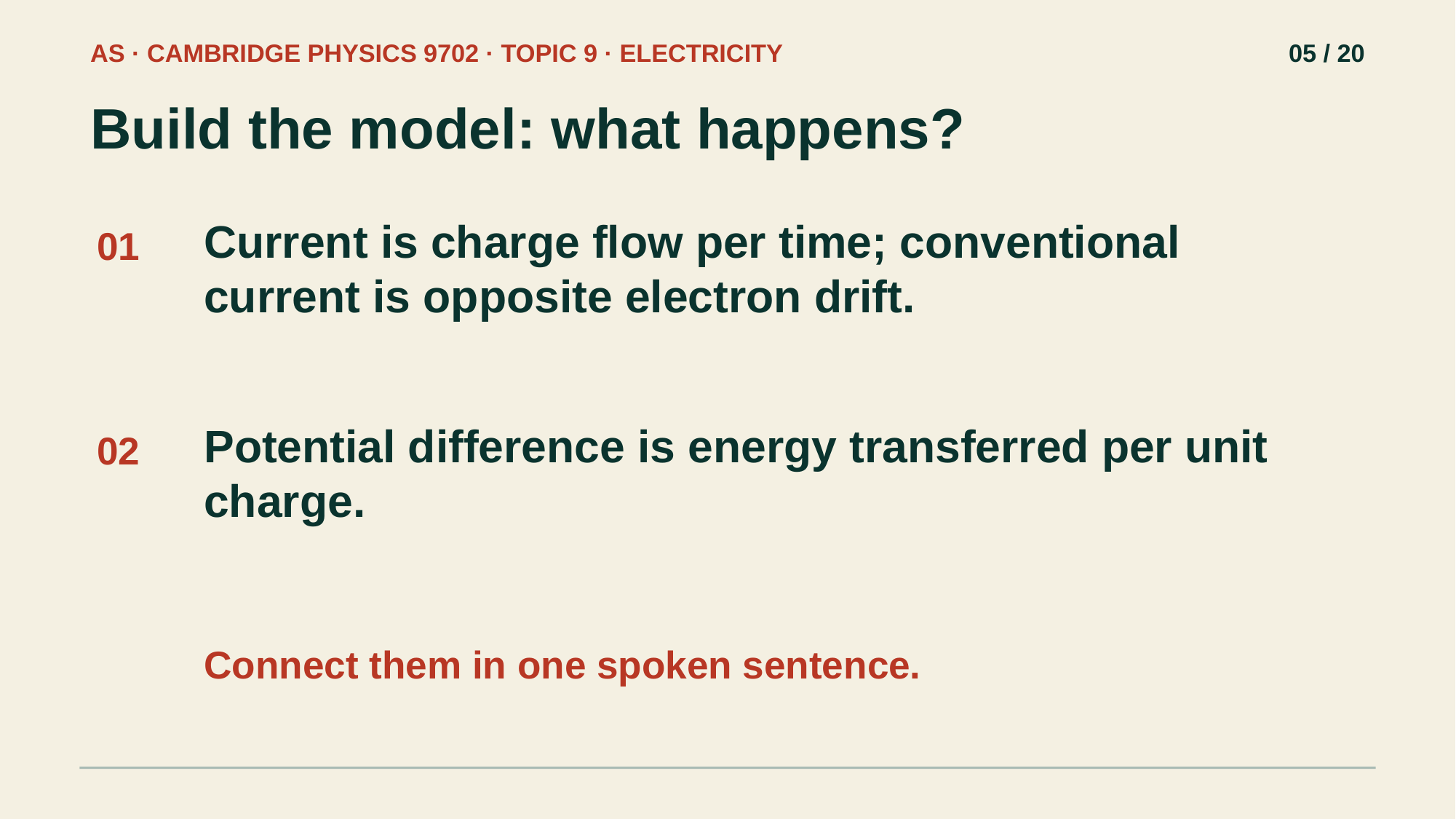

AS · CAMBRIDGE PHYSICS 9702 · TOPIC 9 · ELECTRICITY
05 / 20
Build the model: what happens?
Current is charge flow per time; conventional current is opposite electron drift.
01
Potential difference is energy transferred per unit charge.
02
Connect them in one spoken sentence.